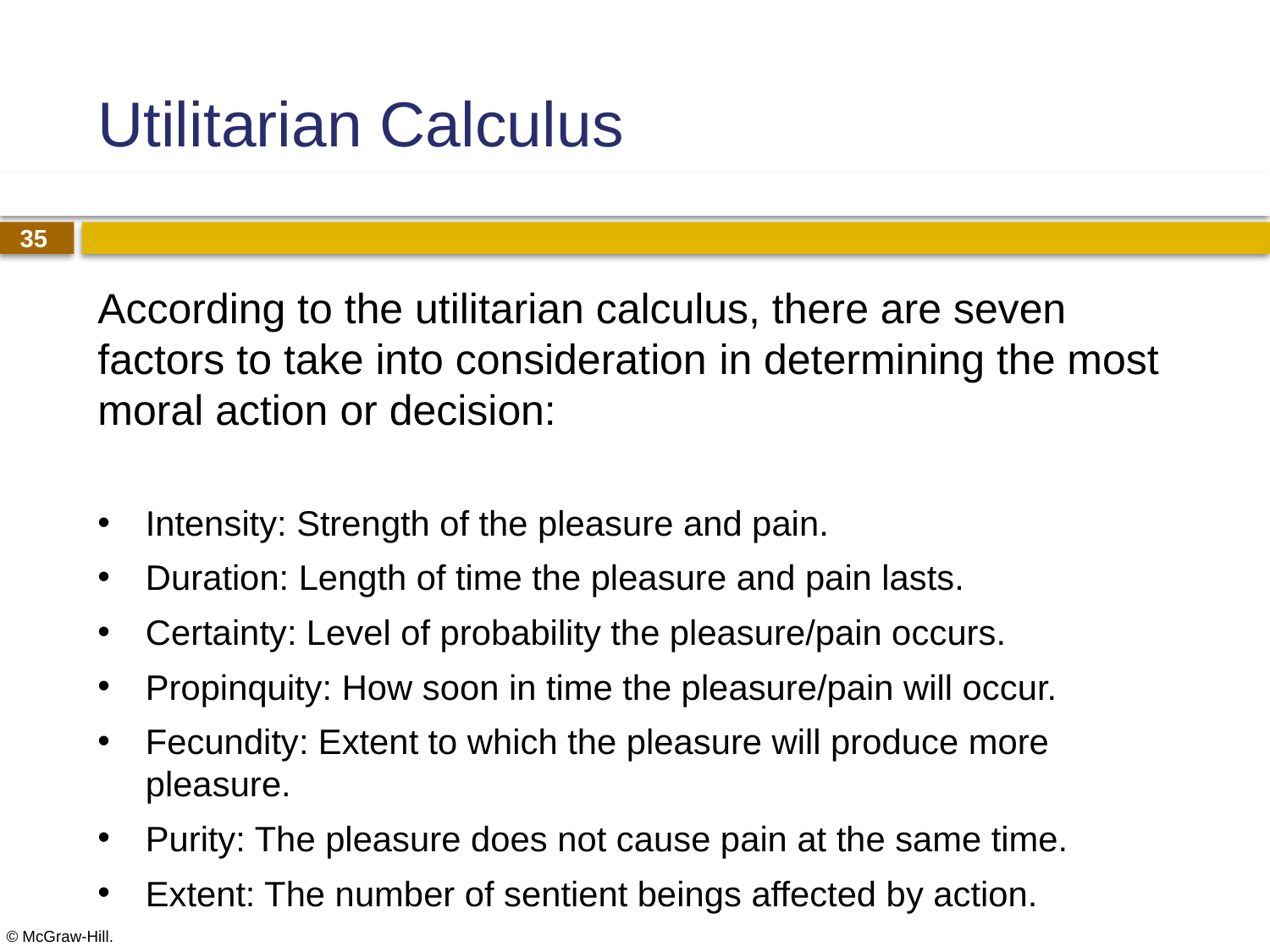

# Utilitarian Calculus
According to the utilitarian calculus, there are seven factors to take into consideration in determining the most moral action or decision:

Intensity: Strength of the pleasure and pain.
Duration: Length of time the pleasure and pain lasts.
Certainty: Level of probability the pleasure/pain occurs.
Propinquity: How soon in time the pleasure/pain will occur.
Fecundity: Extent to which the pleasure will produce more pleasure.
Purity: The pleasure does not cause pain at the same time.
Extent: The number of sentient beings affected by action.